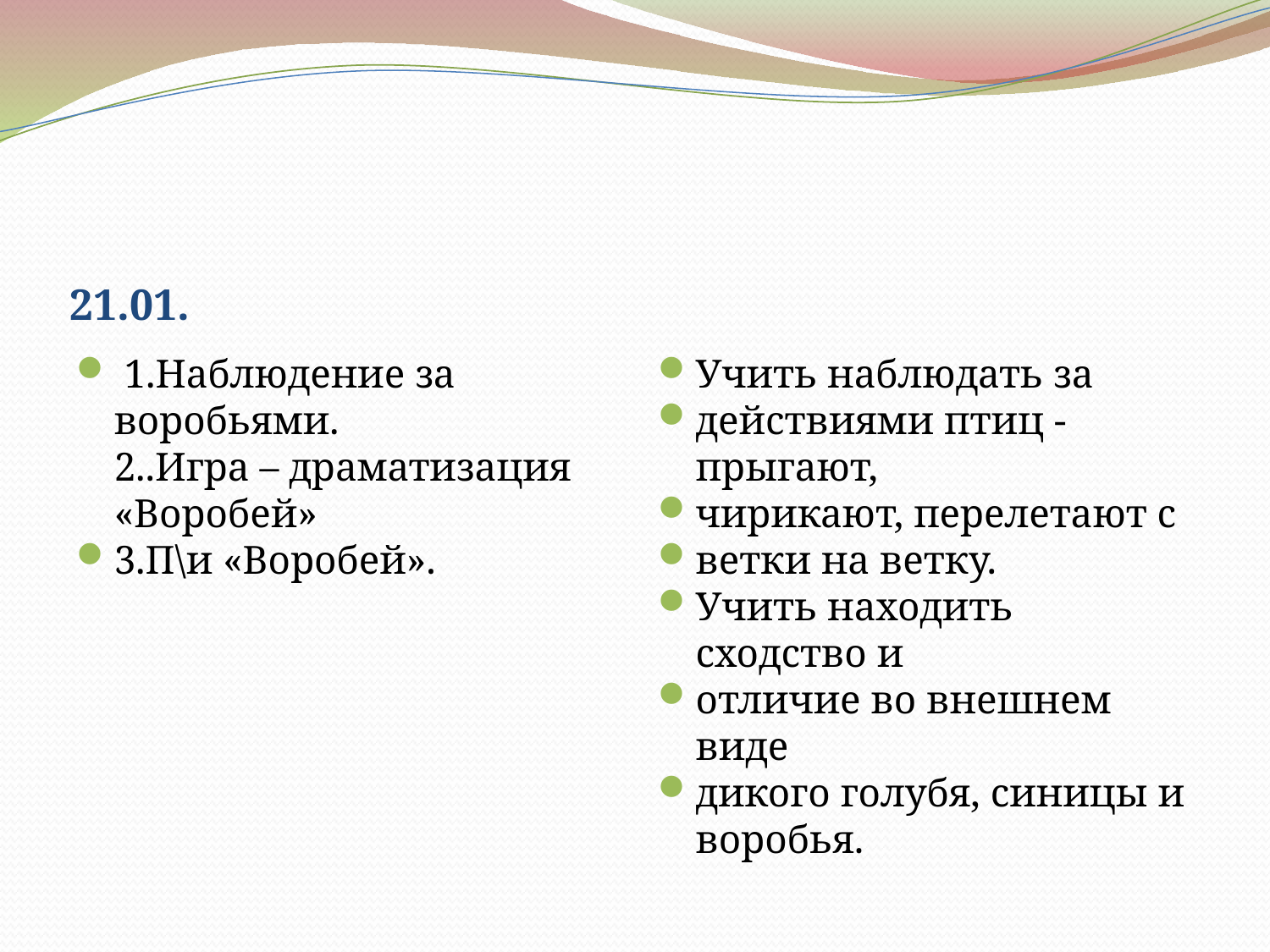

21.01.
 1.Наблюдение за воробьями.                     2..Игра – драматизация «Воробей»
3.П\и «Воробей».

Учить наблюдать за
действиями птиц - прыгают,
чирикают, перелетают с
ветки на ветку.
Учить находить сходство и
отличие во внешнем виде
дикого голубя, синицы и воробья.